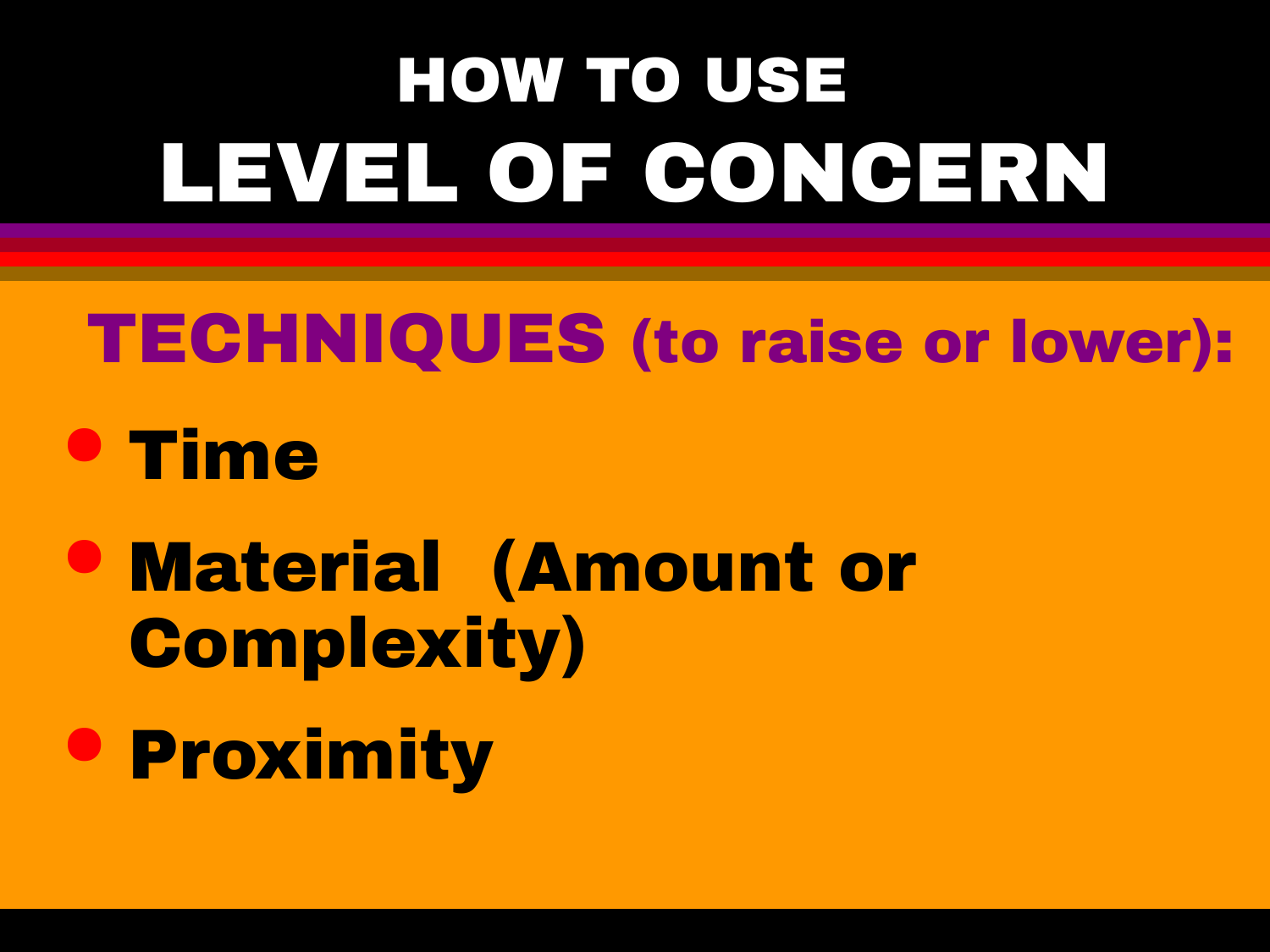

# HOW TO USE LEVEL OF CONCERN
TECHNIQUES (to raise or lower):

Time
Material  (Amount or Complexity)
Proximity